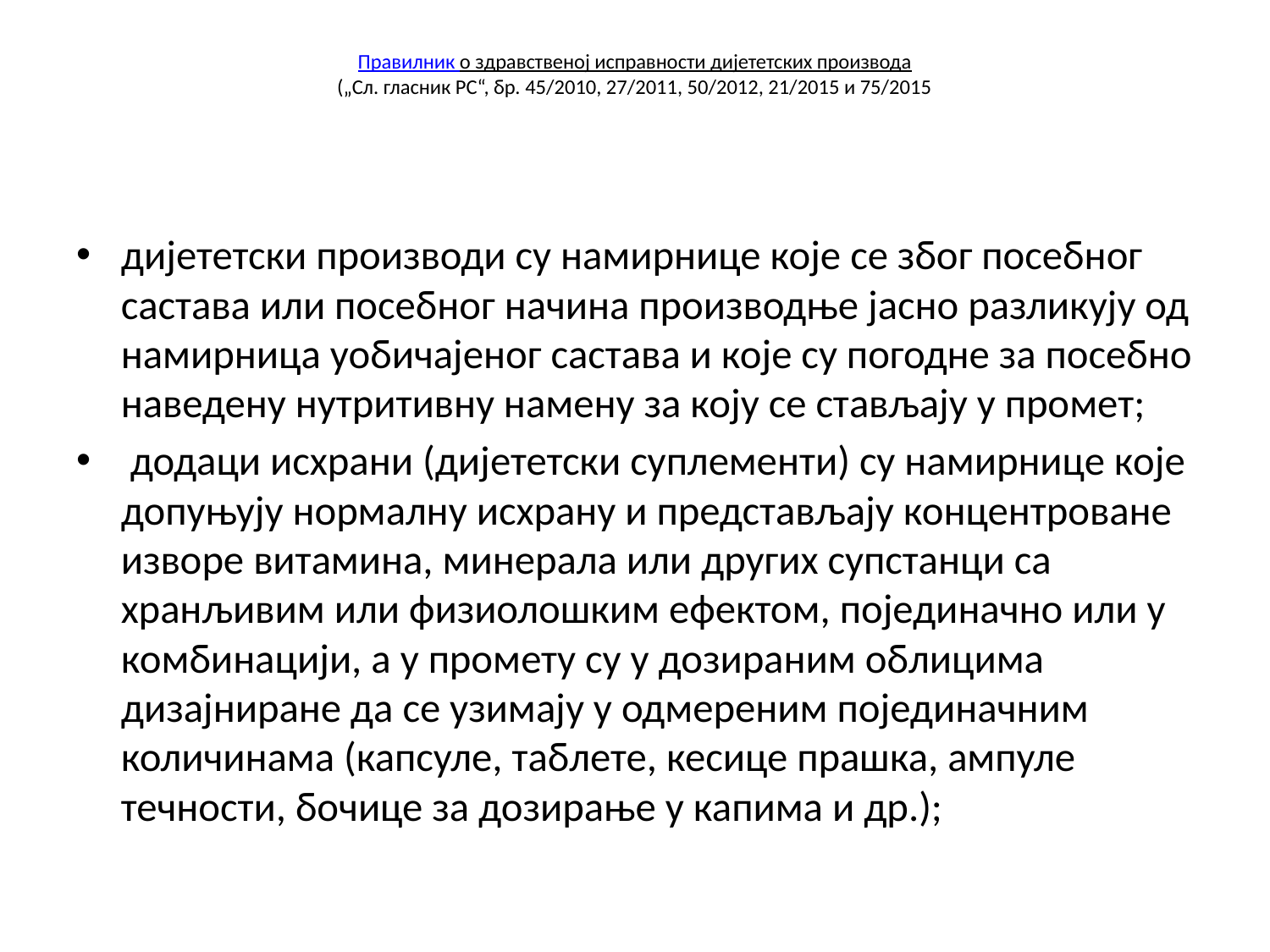

# Правилник о здравственој исправности дијететских производа („Сл. гласник РС“, бр. 45/2010, 27/2011, 50/2012, 21/2015 и 75/2015
дијететски производи су намирнице које се због посебног састава или посебног начина производње јасно разликују од намирница уобичајеног састава и које су погодне за посебно наведену нутритивну намену за коју се стављају у промет;
 додаци исхрани (дијететски суплементи) су намирнице које допуњују нормалну исхрану и представљају концентроване изворе витамина, минерала или других супстанци са хранљивим или физиолошким ефектом, појединачно или у комбинацији, а у промету су у дозираним облицима дизајниране да се узимају у одмереним појединачним количинама (капсуле, таблете, кесице прашка, ампуле течности, бочице за дозирање у капима и др.);